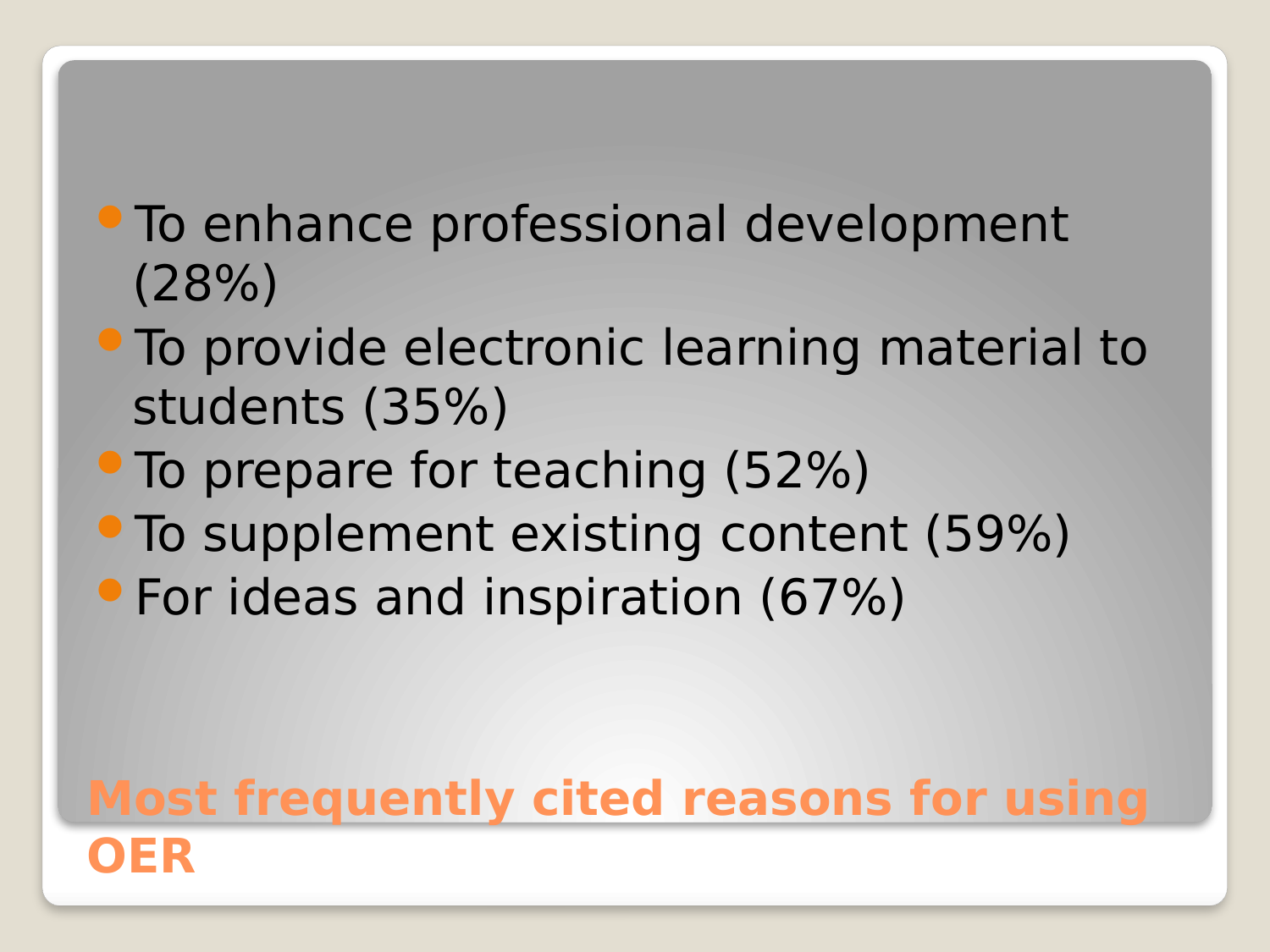

To enhance professional development (28%)
To provide electronic learning material to students (35%)
To prepare for teaching (52%)
To supplement existing content (59%)
For ideas and inspiration (67%)
# Most frequently cited reasons for using OER